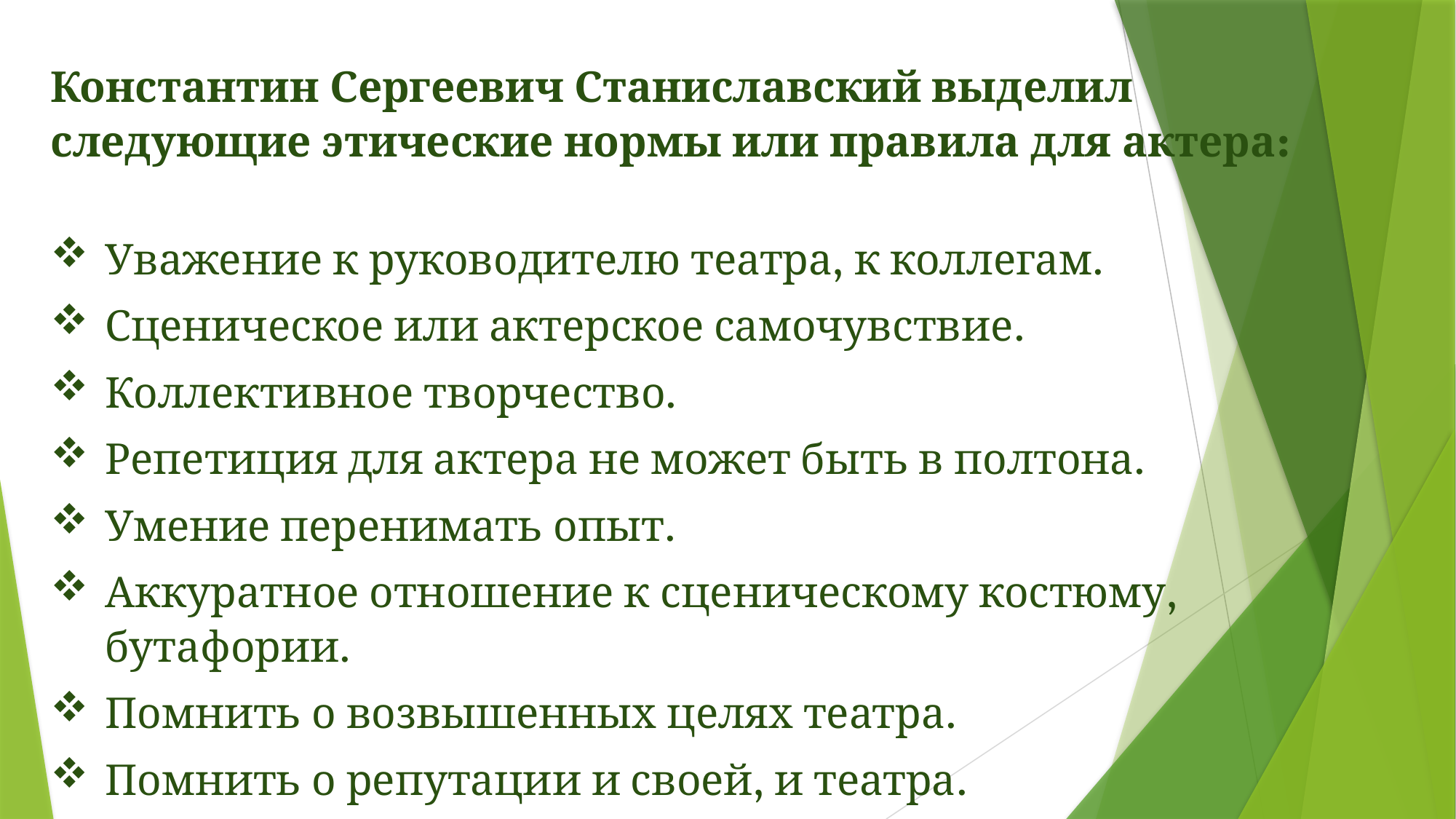

Константин Сергеевич Станиславский выделил следующие этические нормы или правила для актера:

Уважение к руководителю театра, к коллегам.
Сценическое или актерское самочувствие.
Коллективное творчество.
Репетиция для актера не может быть в полтона.
Умение перенимать опыт.
Аккуратное отношение к сценическому костюму, бутафории.
Помнить о возвышенных целях театра.
Помнить о репутации и своей, и театра.